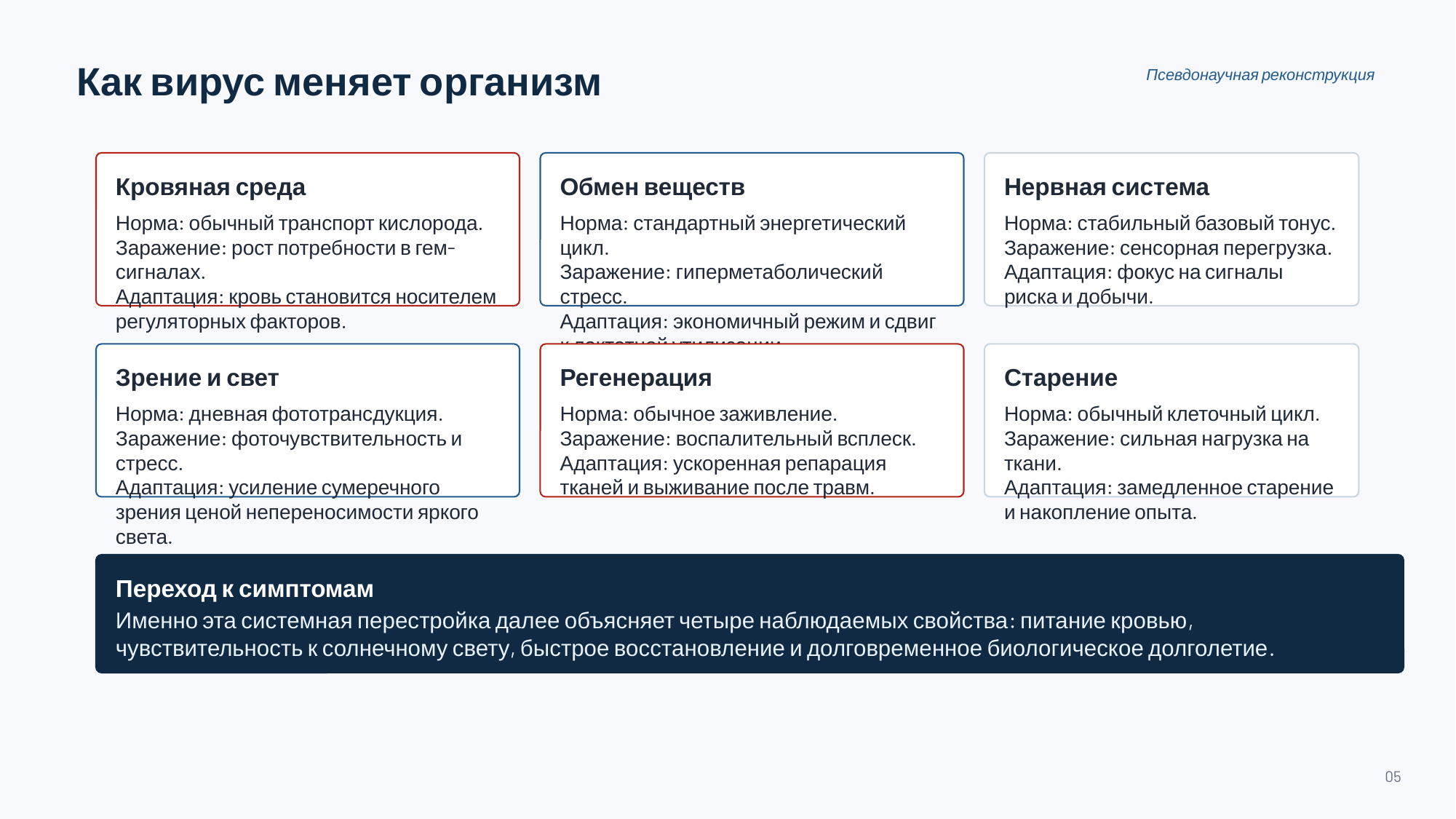

Как вирус меняет организм
Псевдонаучная реконструкция

Кровяная среда
Обмен веществ
Нервная система
Норма: обычный транспорт кислорода.
Заражение: рост потребности в гем-сигналах.
Адаптация: кровь становится носителем регуляторных факторов.
Норма: стандартный энергетический цикл.
Заражение: гиперметаболический стресс.
Адаптация: экономичный режим и сдвиг к лактатной утилизации.
Норма: стабильный базовый тонус.
Заражение: сенсорная перегрузка.
Адаптация: фокус на сигналы риска и добычи.

Зрение и свет
Регенерация
Старение
Норма: дневная фототрансдукция.
Заражение: фоточувствительность и стресс.
Адаптация: усиление сумеречного зрения ценой непереносимости яркого света.
Норма: обычное заживление.
Заражение: воспалительный всплеск.
Адаптация: ускоренная репарация тканей и выживание после травм.
Норма: обычный клеточный цикл.
Заражение: сильная нагрузка на ткани.
Адаптация: замедленное старение и накопление опыта.

Переход к симптомам
Именно эта системная перестройка далее объясняет четыре наблюдаемых свойства: питание кровью, чувствительность к солнечному свету, быстрое восстановление и долговременное биологическое долголетие.
05